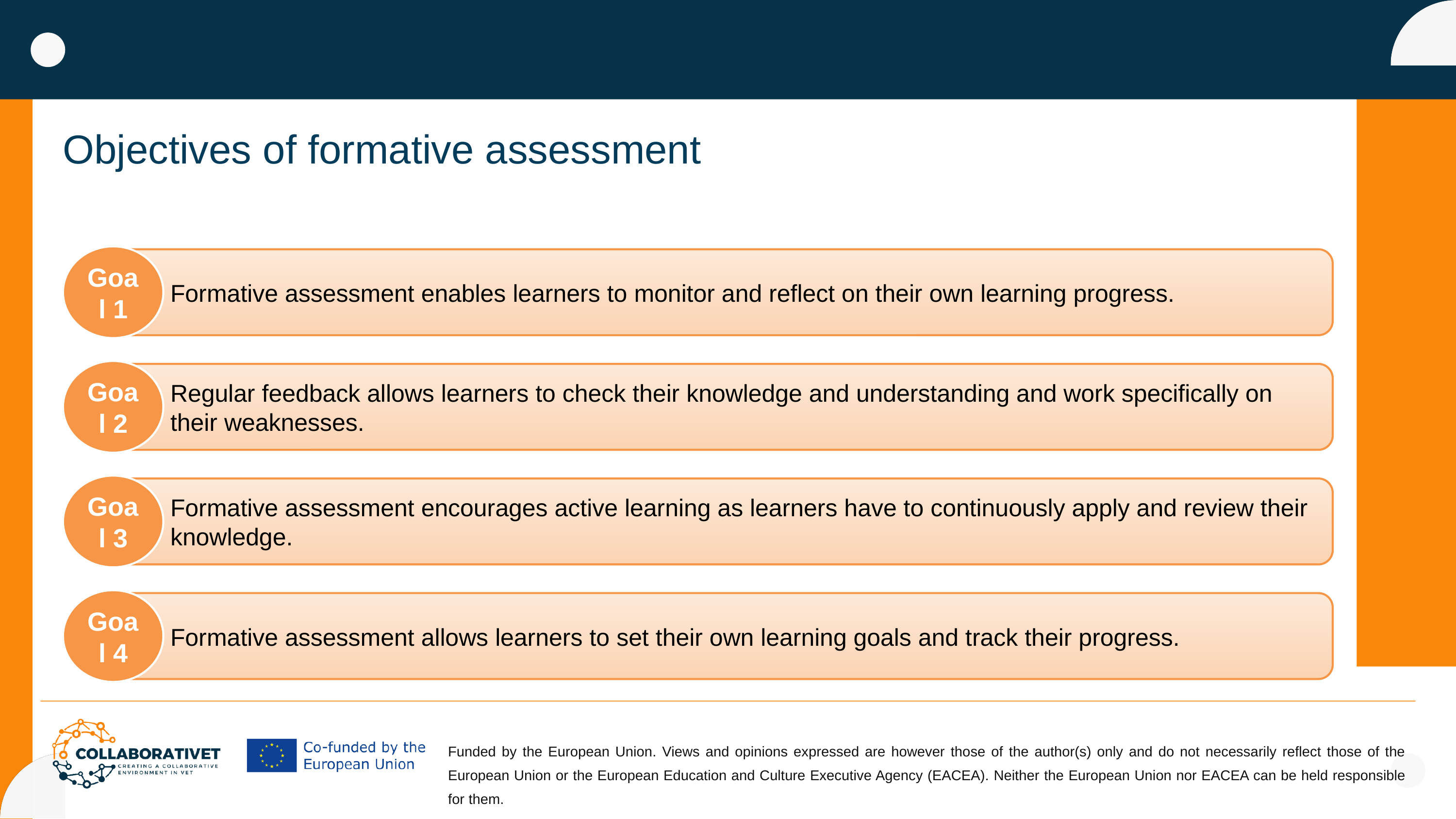

Objectives of formative assessment
Goal 1
Formative assessment enables learners to monitor and reflect on their own learning progress.
Goal 2
Regular feedback allows learners to check their knowledge and understanding and work specifically on their weaknesses.
Goal 3
Formative assessment encourages active learning as learners have to continuously apply and review their knowledge.
Goal 4
Formative assessment allows learners to set their own learning goals and track their progress.

Funded by the European Union. Views and opinions expressed are however those of the author(s) only and do not necessarily reflect those of the European Union or the European Education and Culture Executive Agency (EACEA). Neither the European Union nor EACEA can be held responsible for them.